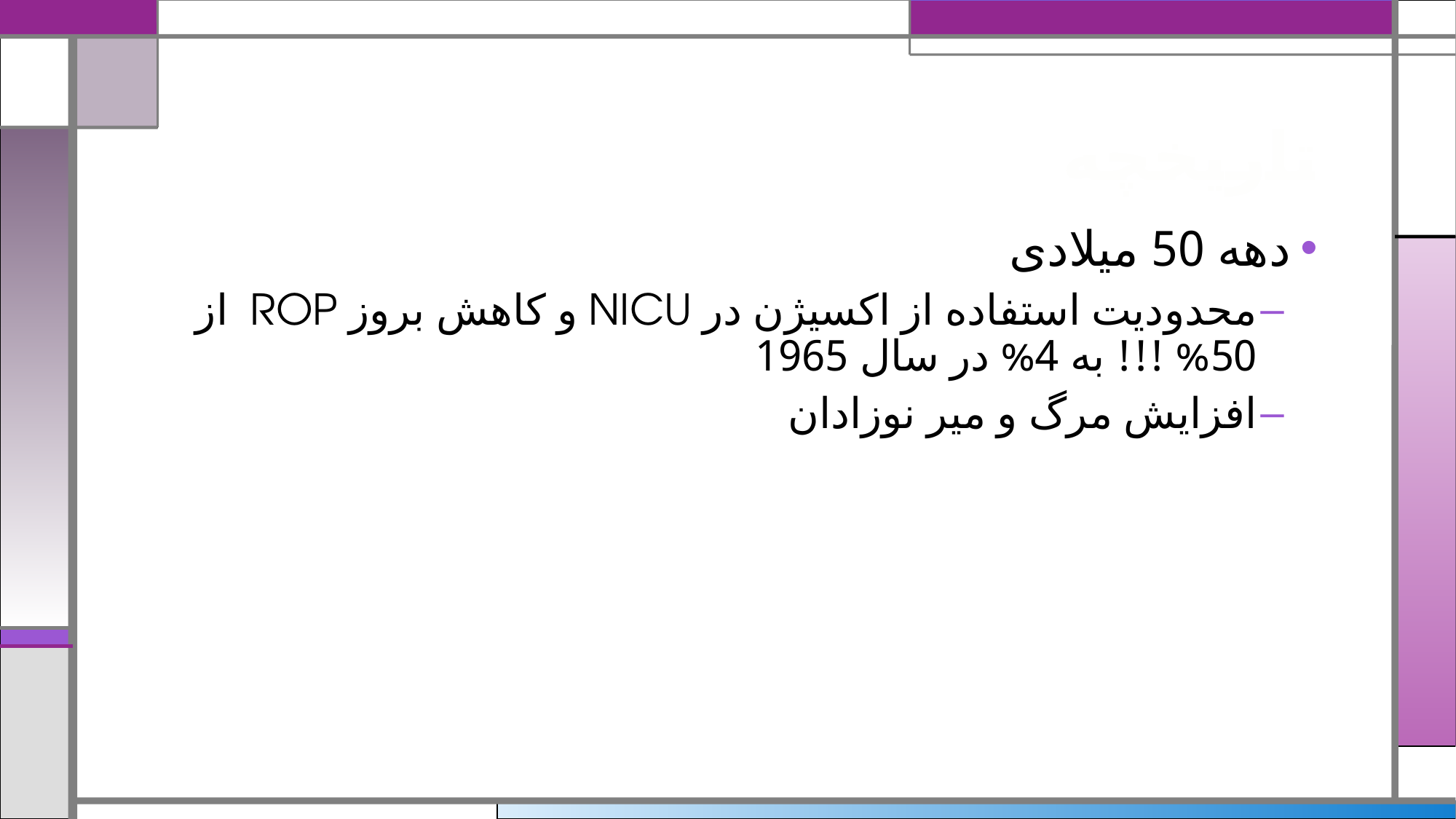

# تاریخچه
دهه 50 میلادی
محدودیت استفاده از اکسیژن در NICU و کاهش بروز ROP  از 50% !!! به 4% در سال 1965
افزایش مرگ و میر نوزادان